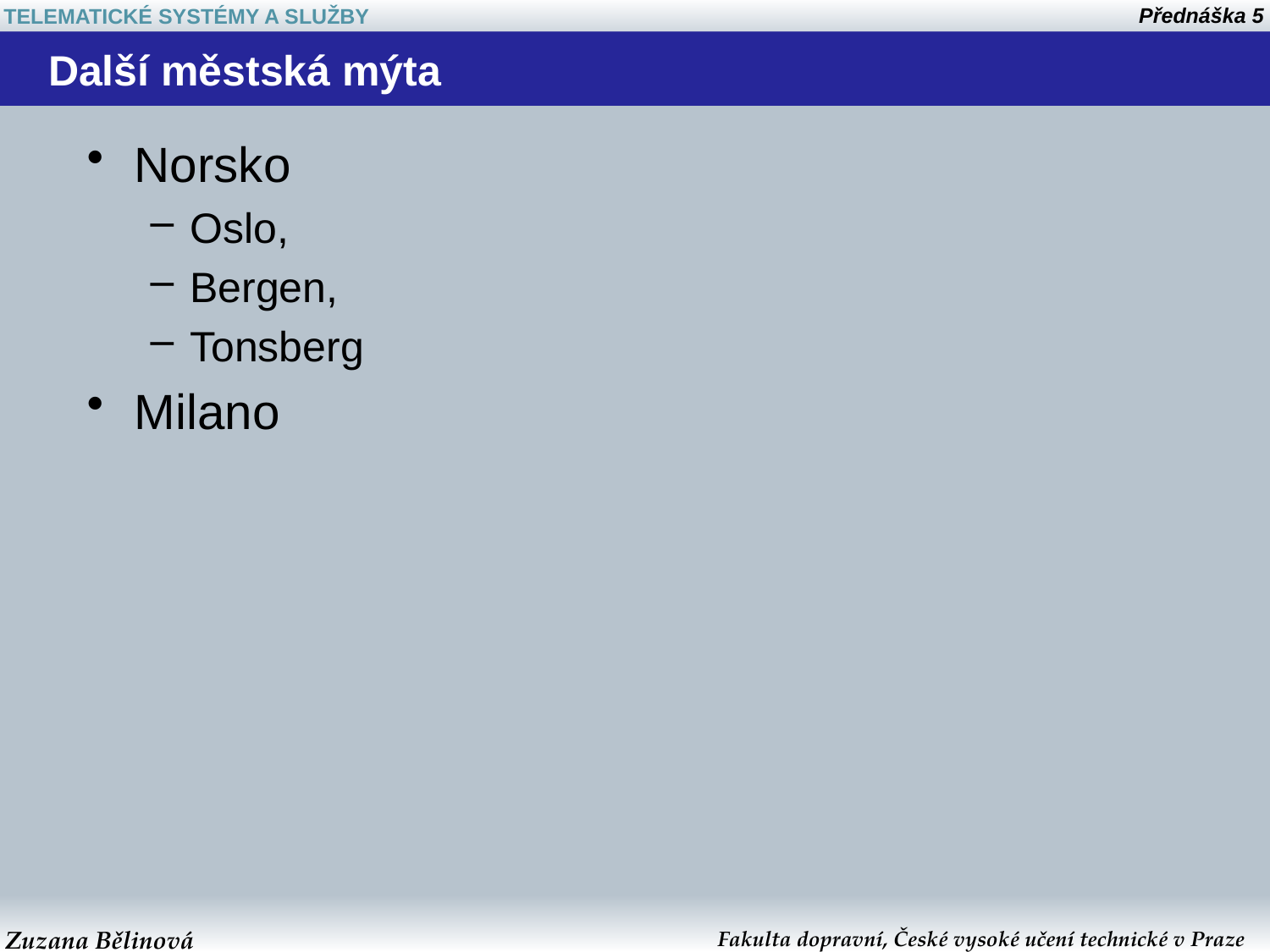

# Další městská mýta
Norsko
Oslo,
Bergen,
Tonsberg
Milano